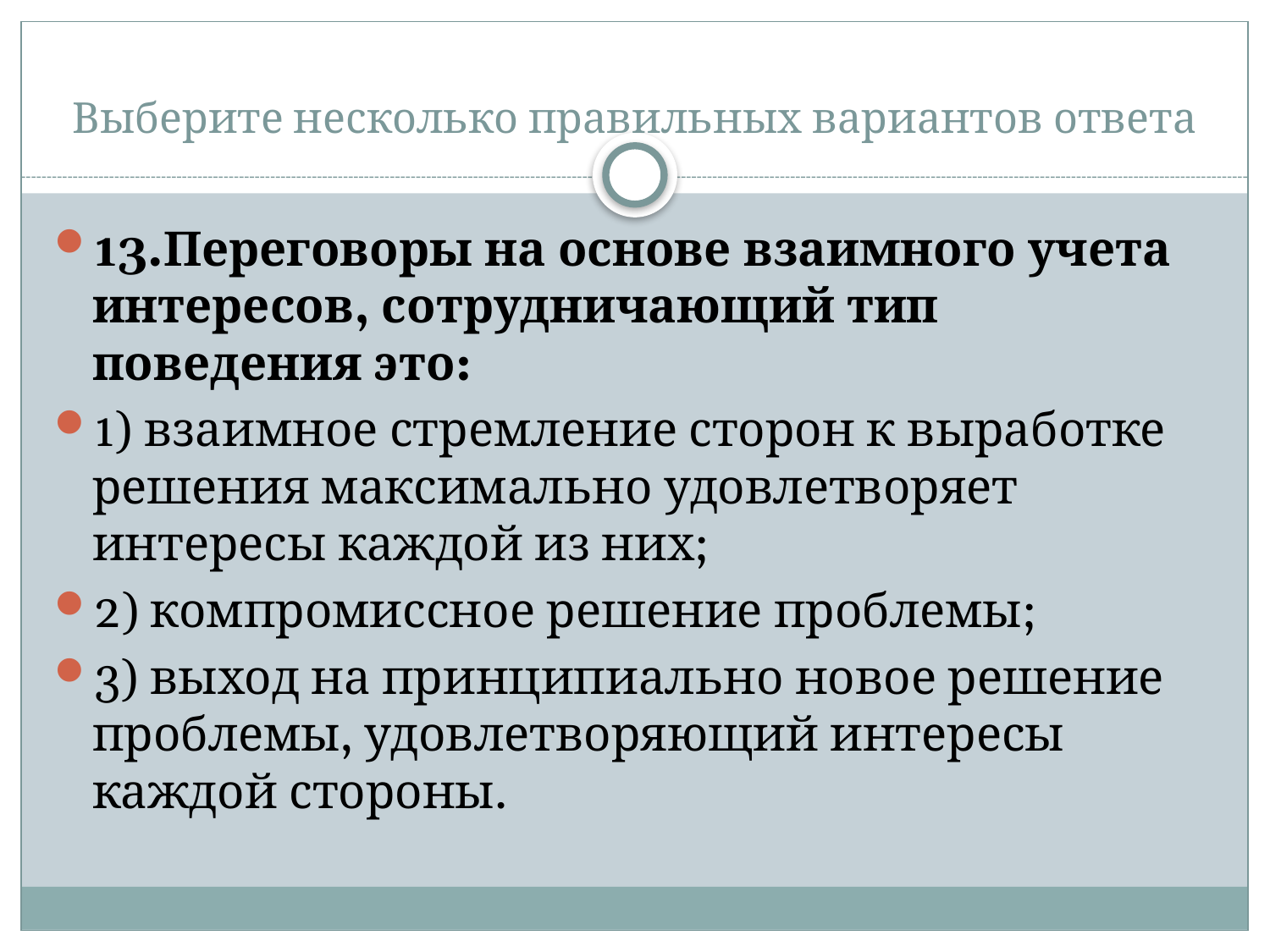

# Выберите несколько правильных вариантов ответа
13.Переговоры на основе взаимного учета интересов, сотрудничающий тип поведения это:
1) взаимное стремление сторон к выработке решения максимально удовлетворяет интересы каждой из них;
2) компромиссное решение проблемы;
3) выход на принципиально новое решение проблемы, удовлетворяющий интересы каждой стороны.